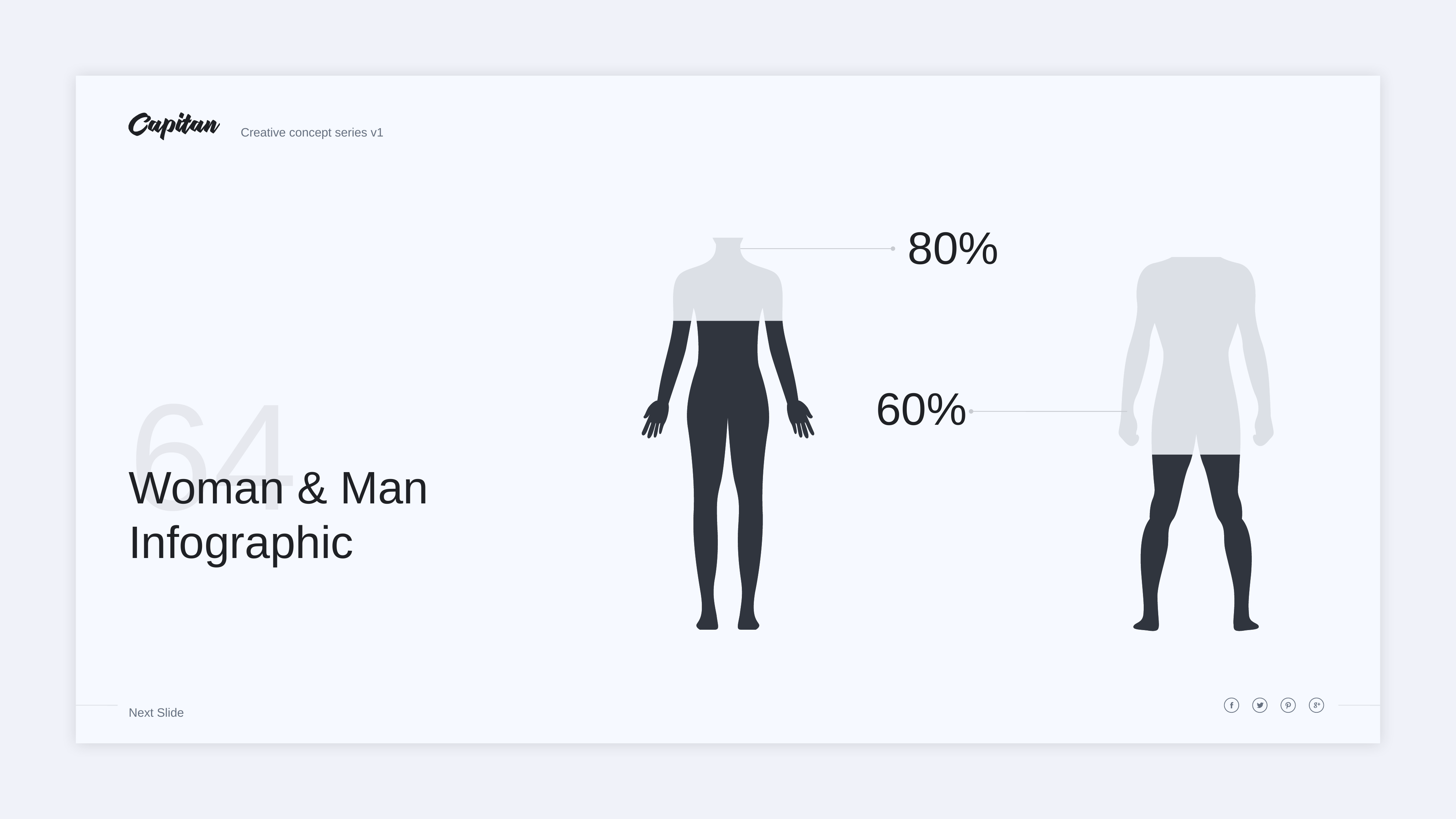

80%

64
60%

Woman & Man
Infographic